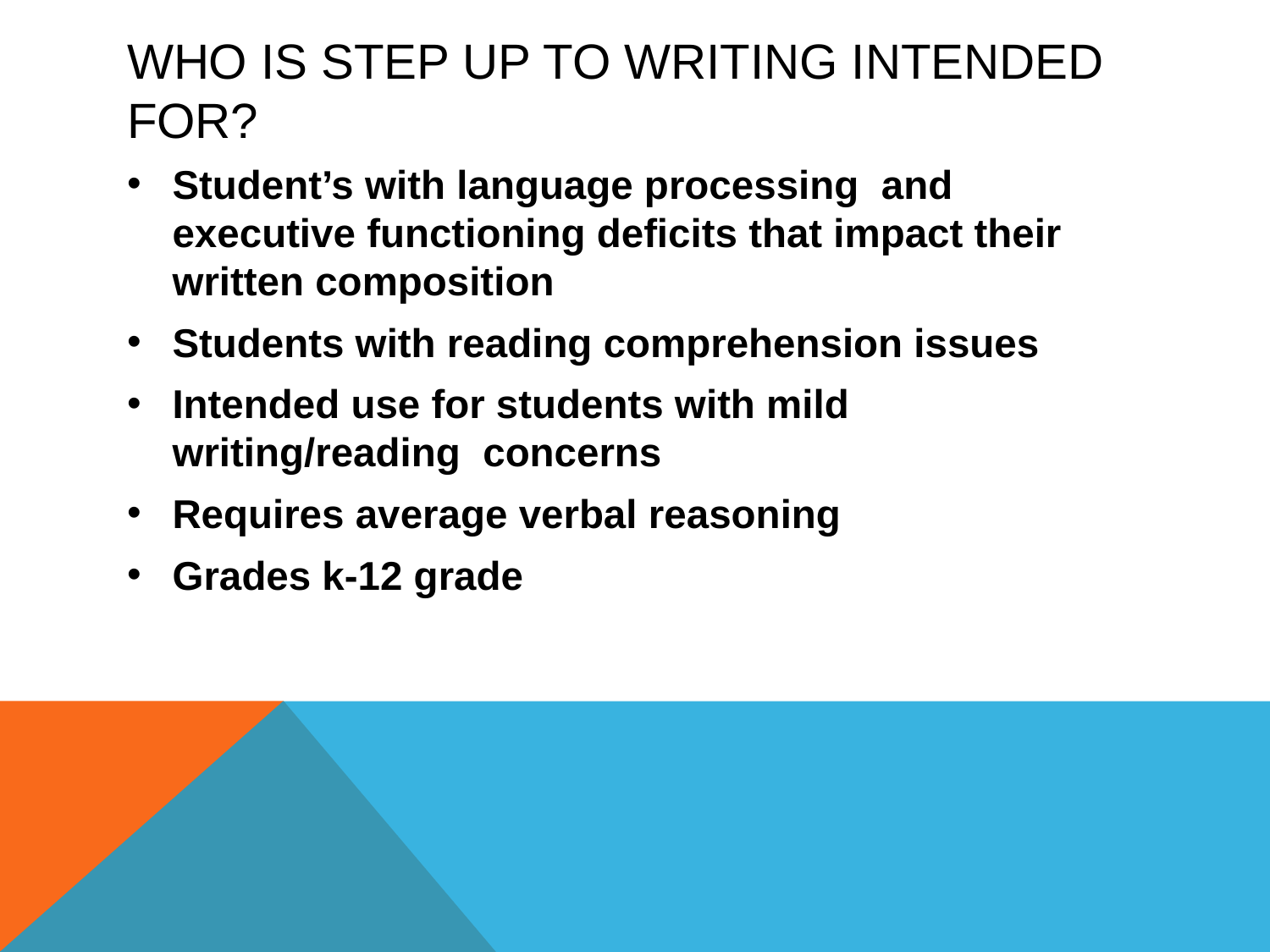

# Who is step up to Writing intended for?
Student’s with language processing  and executive functioning deficits that impact their written composition
Students with reading comprehension issues
Intended use for students with mild writing/reading  concerns
Requires average verbal reasoning
Grades k-12 grade